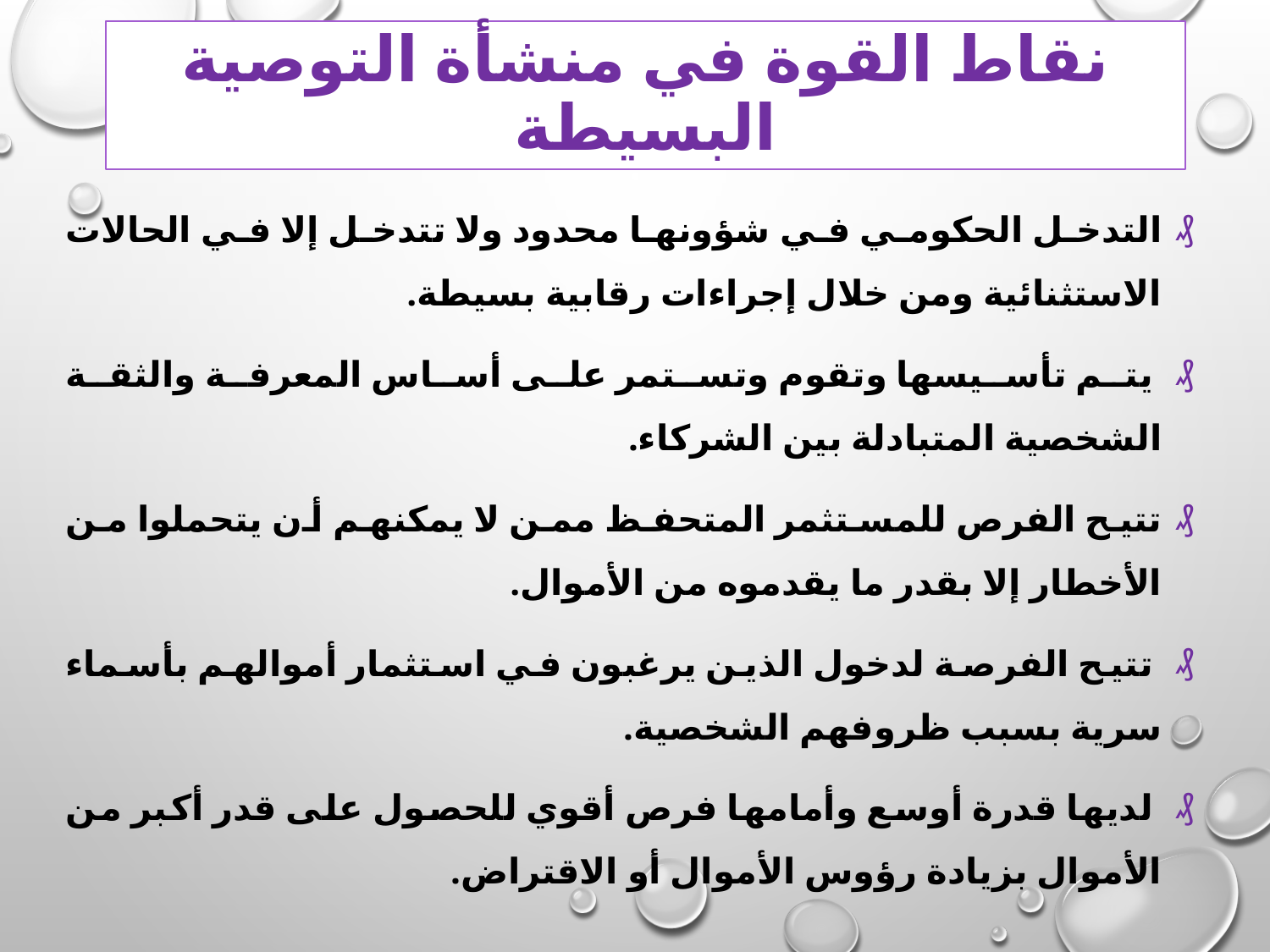

# نقاط القوة في منشأة التوصية البسيطة
التدخل الحكومي في شؤونها محدود ولا تتدخل إلا في الحالات الاستثنائية ومن خلال إجراءات رقابية بسيطة.
 يتم تأسيسها وتقوم وتستمر على أساس المعرفة والثقة الشخصية المتبادلة بين الشركاء.
تتيح الفرص للمستثمر المتحفظ ممن لا يمكنهم أن يتحملوا من الأخطار إلا بقدر ما يقدموه من الأموال.
 تتيح الفرصة لدخول الذين يرغبون في استثمار أموالهم بأسماء سرية بسبب ظروفهم الشخصية.
 لديها قدرة أوسع وأمامها فرص أقوي للحصول على قدر أكبر من الأموال بزيادة رؤوس الأموال أو الاقتراض.